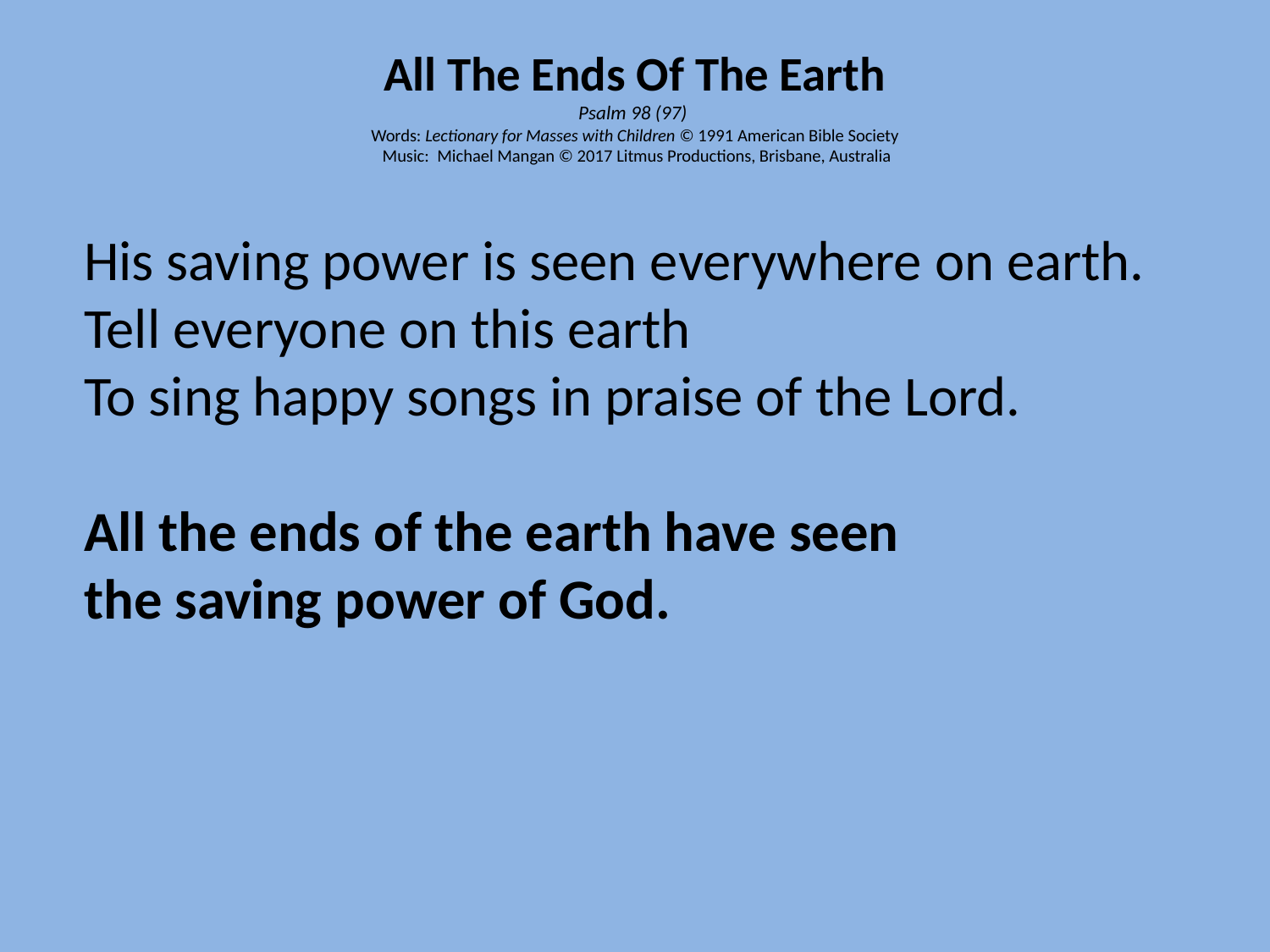

# All The Ends Of The Earth Psalm 98 (97) Words: Lectionary for Masses with Children © 1991 American Bible Society Music:  Michael Mangan © 2017 Litmus Productions, Brisbane, Australia
His saving power is seen everywhere on earth.
Tell everyone on this earth
To sing happy songs in praise of the Lord.

All the ends of the earth have seen
the saving power of God.